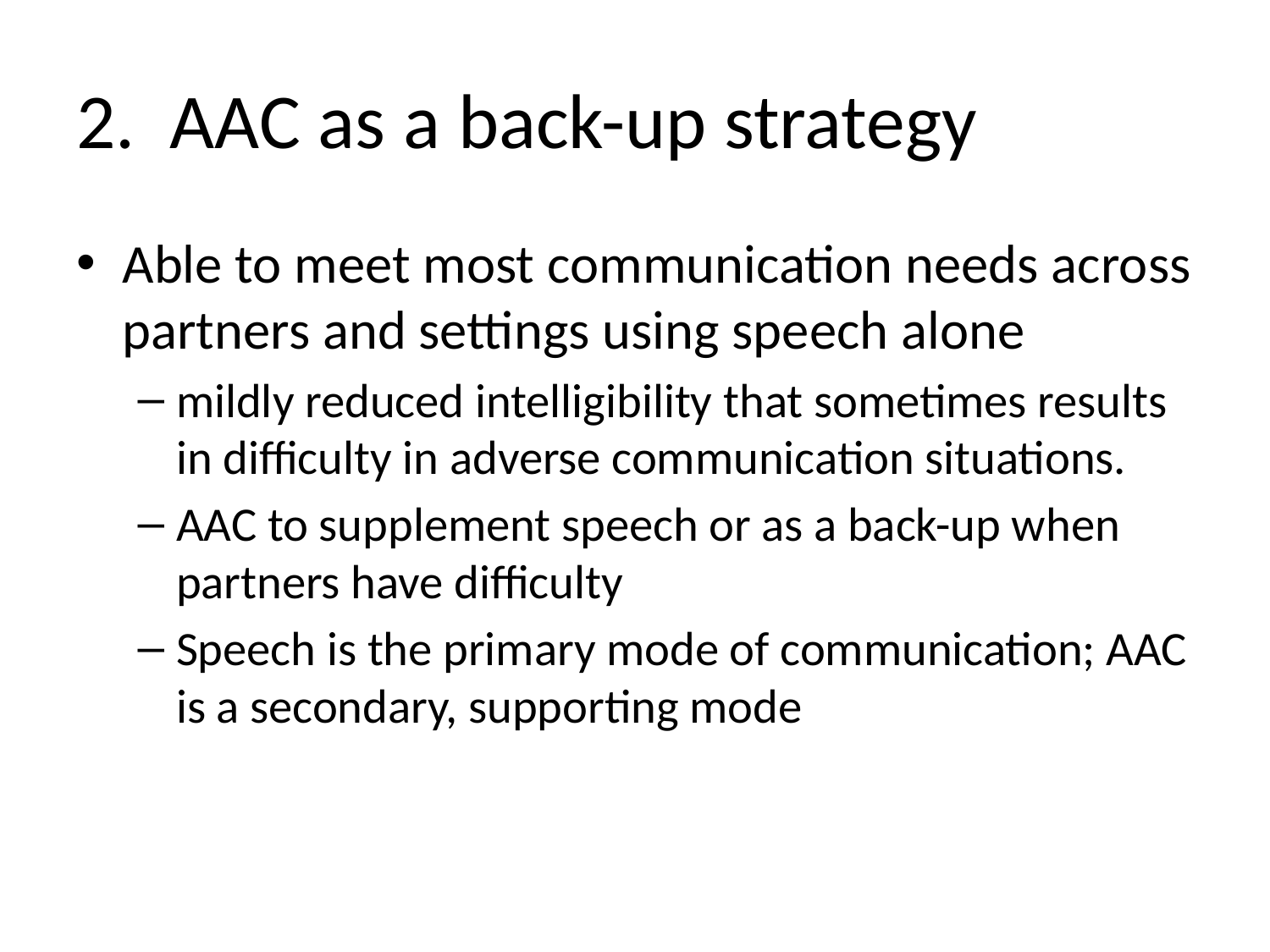

# 2.  AAC as a back-up strategy
Able to meet most communication needs across partners and settings using speech alone
mildly reduced intelligibility that sometimes results in difficulty in adverse communication situations.
AAC to supplement speech or as a back-up when partners have difficulty
Speech is the primary mode of communication; AAC is a secondary, supporting mode